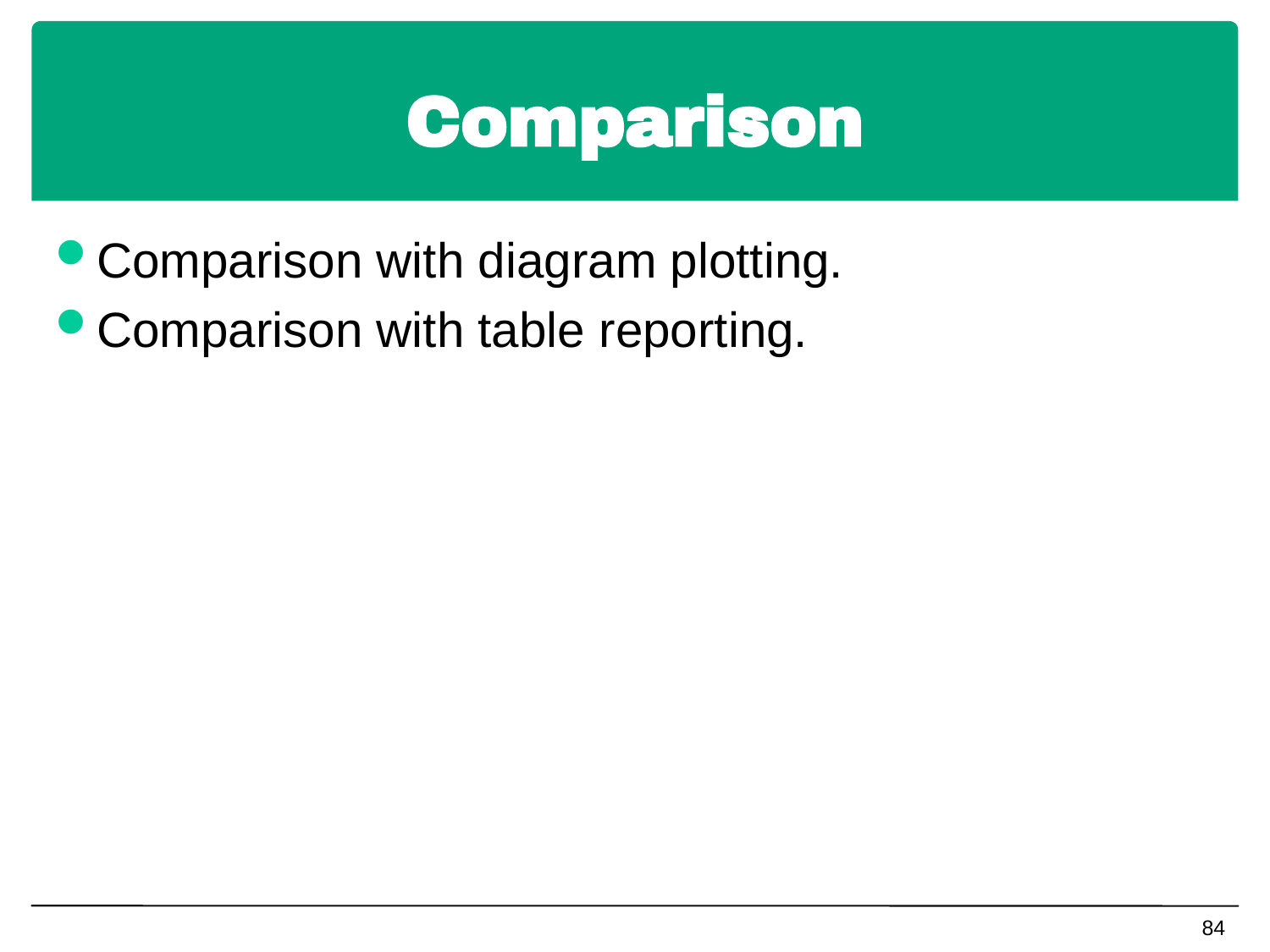

# Comparison
Comparison with diagram plotting.
Comparison with table reporting.

84